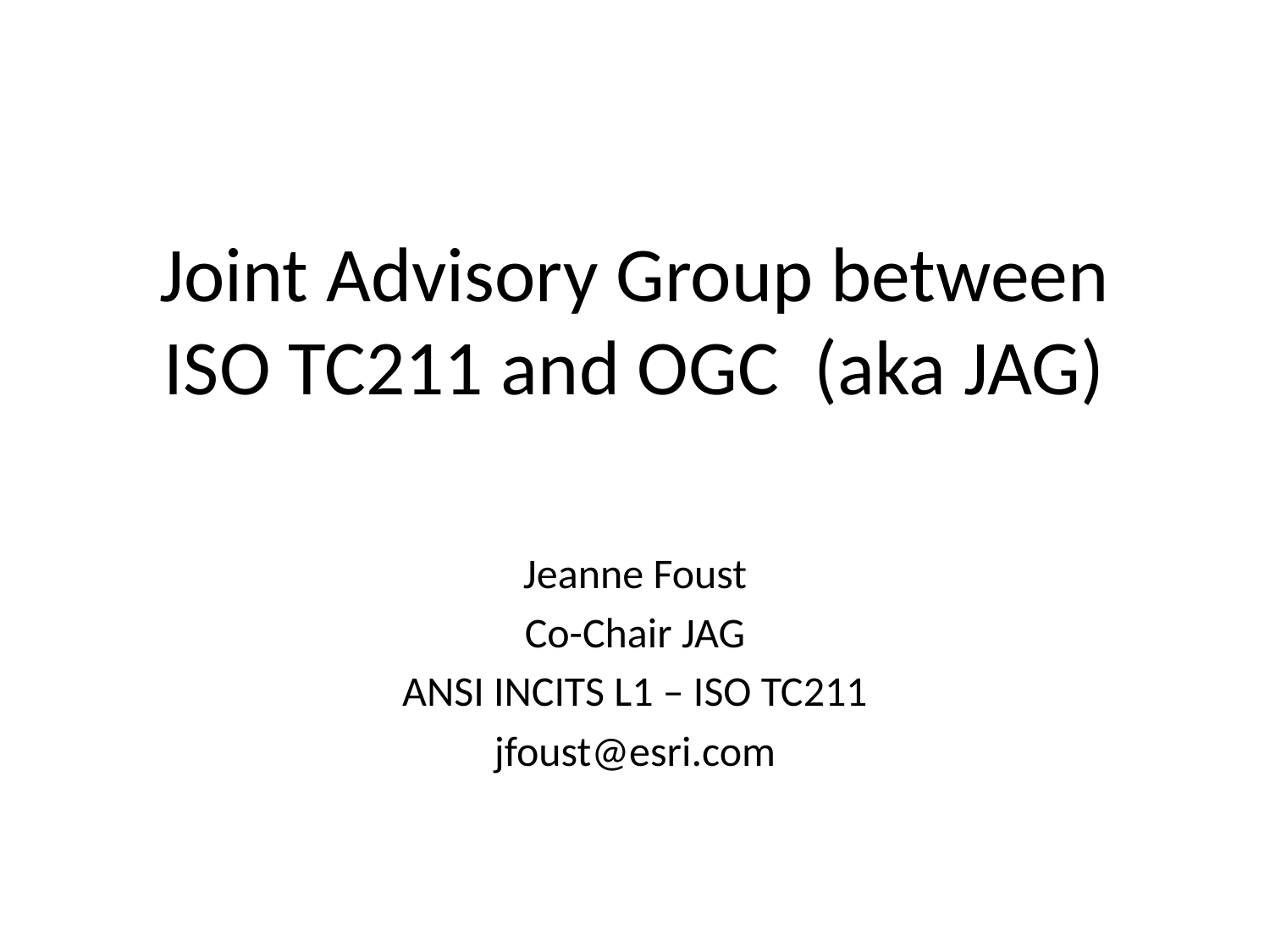

# Joint Advisory Group between ISO TC211 and OGC  (aka JAG)
Jeanne Foust
Co-Chair JAG
ANSI INCITS L1 – ISO TC211
jfoust@esri.com